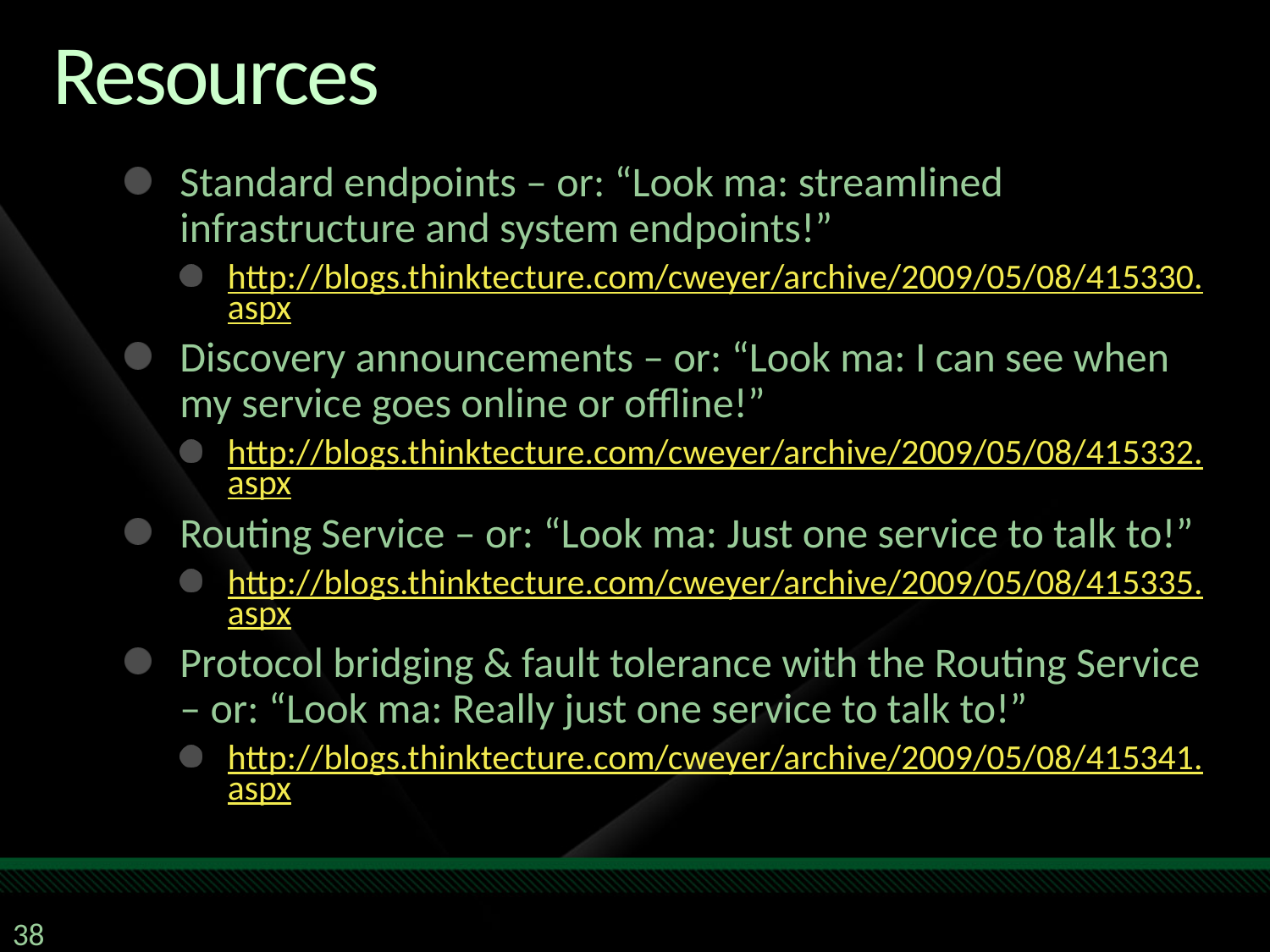

# Resources
Standard endpoints – or: “Look ma: streamlined infrastructure and system endpoints!”
http://blogs.thinktecture.com/cweyer/archive/2009/05/08/415330.aspx
Discovery announcements – or: “Look ma: I can see when my service goes online or offline!”
http://blogs.thinktecture.com/cweyer/archive/2009/05/08/415332.aspx
Routing Service – or: “Look ma: Just one service to talk to!”
http://blogs.thinktecture.com/cweyer/archive/2009/05/08/415335.aspx
Protocol bridging & fault tolerance with the Routing Service – or: “Look ma: Really just one service to talk to!”
http://blogs.thinktecture.com/cweyer/archive/2009/05/08/415341.aspx

38